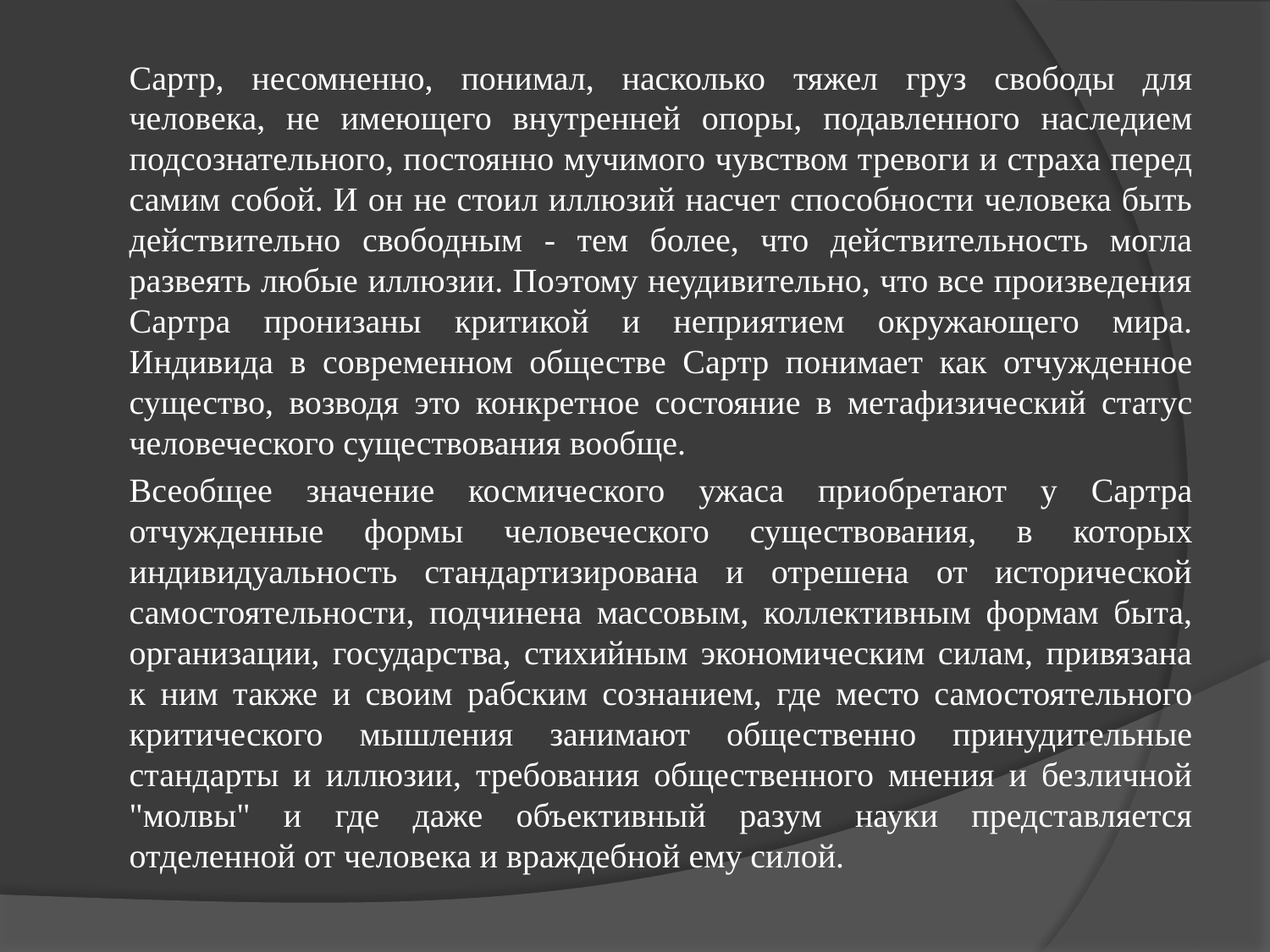

Сартр, несомненно, понимал, насколько тяжел груз свободы для человека, не имеющего внутренней опоры, подавленного наследием подсознательного, постоянно мучимого чувством тревоги и страха перед самим собой. И он не стоил иллюзий насчет способности человека быть действительно свободным - тем более, что действительность могла развеять любые иллюзии. Поэтому неудивительно, что все произведения Сартра пронизаны критикой и неприятием окружающего мира. Индивида в современном обществе Сартр понимает как отчужденное существо, возводя это конкретное состояние в метафизический статус человеческого существования вообще.
		Всеобщее значение космического ужаса приобретают у Сартра отчужденные формы человеческого существования, в которых индивидуальность стандартизирована и отрешена от исторической самостоятельности, подчинена массовым, коллективным формам быта, организации, государства, стихийным экономическим силам, привязана к ним также и своим рабским сознанием, где место самостоятельного критического мышления занимают общественно принудительные стандарты и иллюзии, требования общественного мнения и безличной "молвы" и где даже объективный разум науки представляется отделенной от человека и враждебной ему силой.